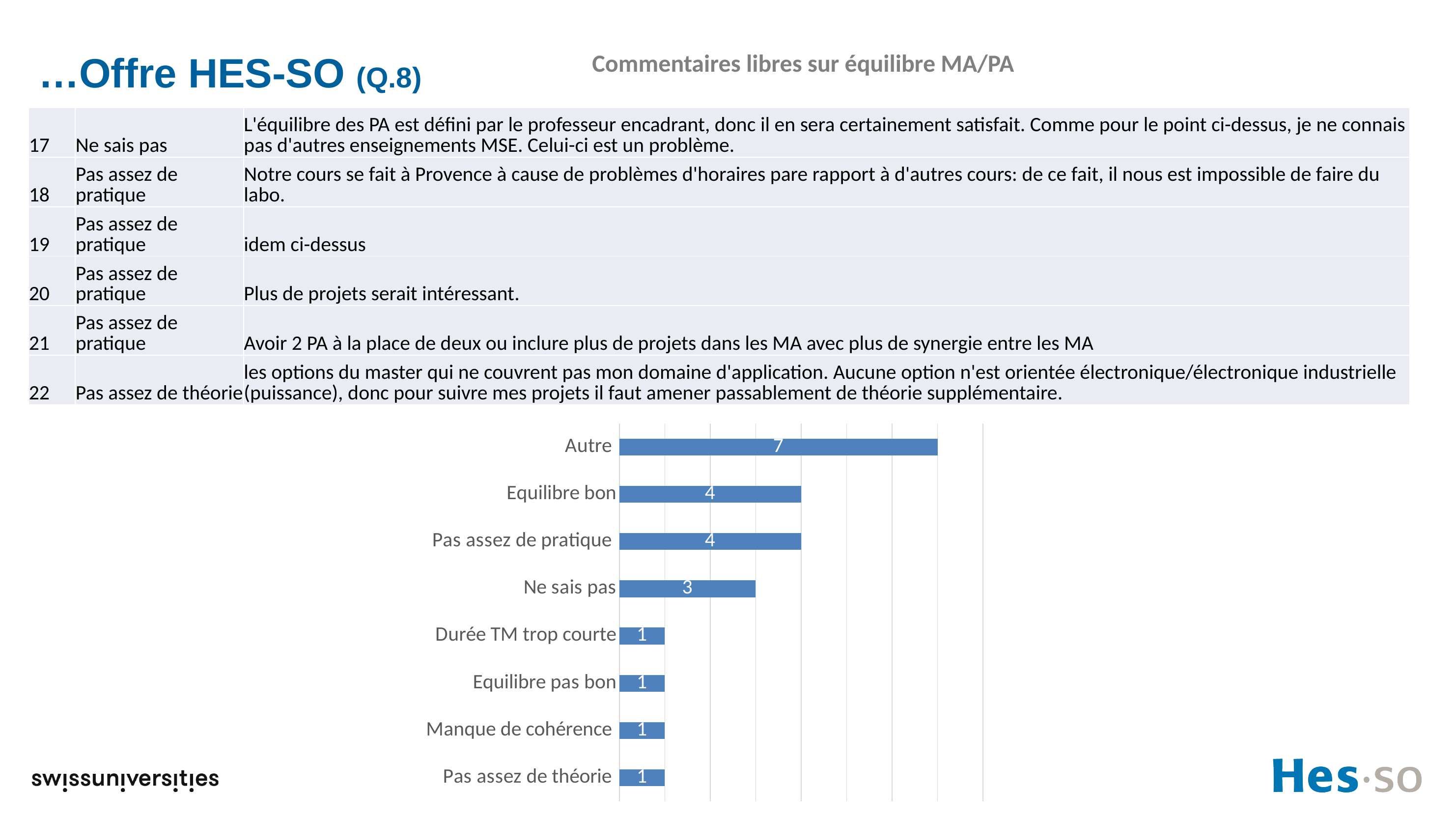

# …Offre HES-SO (Q.8)
Commentaires libres sur équilibre MA/PA
| 17 | Ne sais pas | L'équilibre des PA est défini par le professeur encadrant, donc il en sera certainement satisfait. Comme pour le point ci-dessus, je ne connais pas d'autres enseignements MSE. Celui-ci est un problème. |
| --- | --- | --- |
| 18 | Pas assez de pratique | Notre cours se fait à Provence à cause de problèmes d'horaires pare rapport à d'autres cours: de ce fait, il nous est impossible de faire du labo. |
| 19 | Pas assez de pratique | idem ci-dessus |
| 20 | Pas assez de pratique | Plus de projets serait intéressant. |
| 21 | Pas assez de pratique | Avoir 2 PA à la place de deux ou inclure plus de projets dans les MA avec plus de synergie entre les MA |
| 22 | Pas assez de théorie | les options du master qui ne couvrent pas mon domaine d'application. Aucune option n'est orientée électronique/électronique industrielle (puissance), donc pour suivre mes projets il faut amener passablement de théorie supplémentaire. |

### Chart

| Category |  |
|---|---|
| Autre  | 7.0 |
| Equilibre bon | 4.0 |
| Pas assez de pratique  | 4.0 |
| Ne sais pas | 3.0 |
| Durée TM trop courte | 1.0 |
| Equilibre pas bon | 1.0 |
| Manque de cohérence  | 1.0 |
| Pas assez de théorie  | 1.0 |